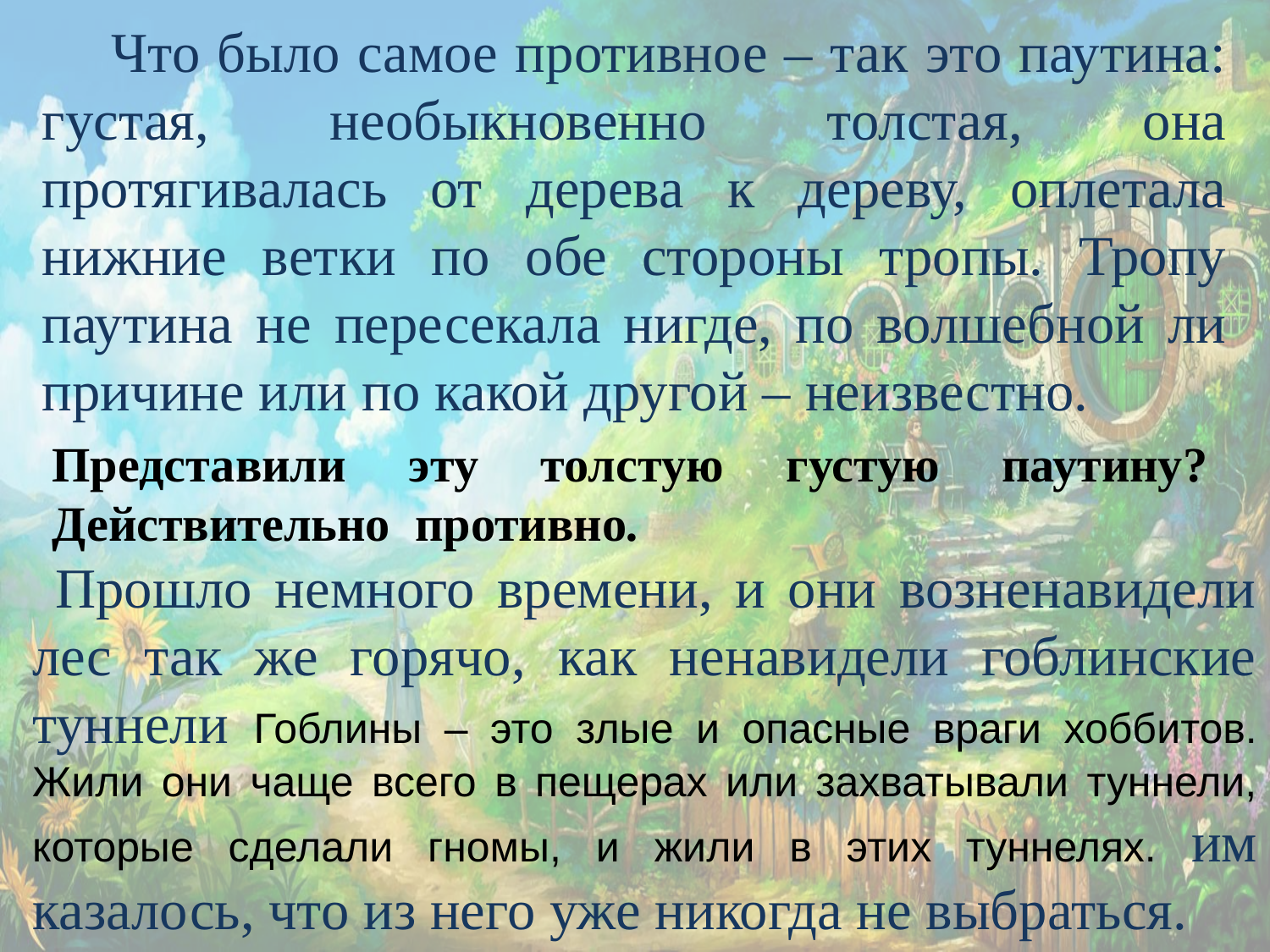

Что было самое противное – так это паутина: густая, необыкновенно толстая, она протягивалась от дерева к дереву, оплетала нижние ветки по обе стороны тропы. Тропу паутина не пересекала нигде, по волшебной ли причине или по какой другой – неизвестно.
Представили эту толстую густую паутину? Действительно  противно.
 Прошло немного времени, и они возненавидели лес так же горячо, как ненавидели гоблинские туннели Гоблины – это злые и опасные враги хоббитов. Жили они чаще всего в пещерах или захватывали туннели, которые сделали гномы, и жили в этих туннелях. им казалось, что из него уже никогда не выбраться.